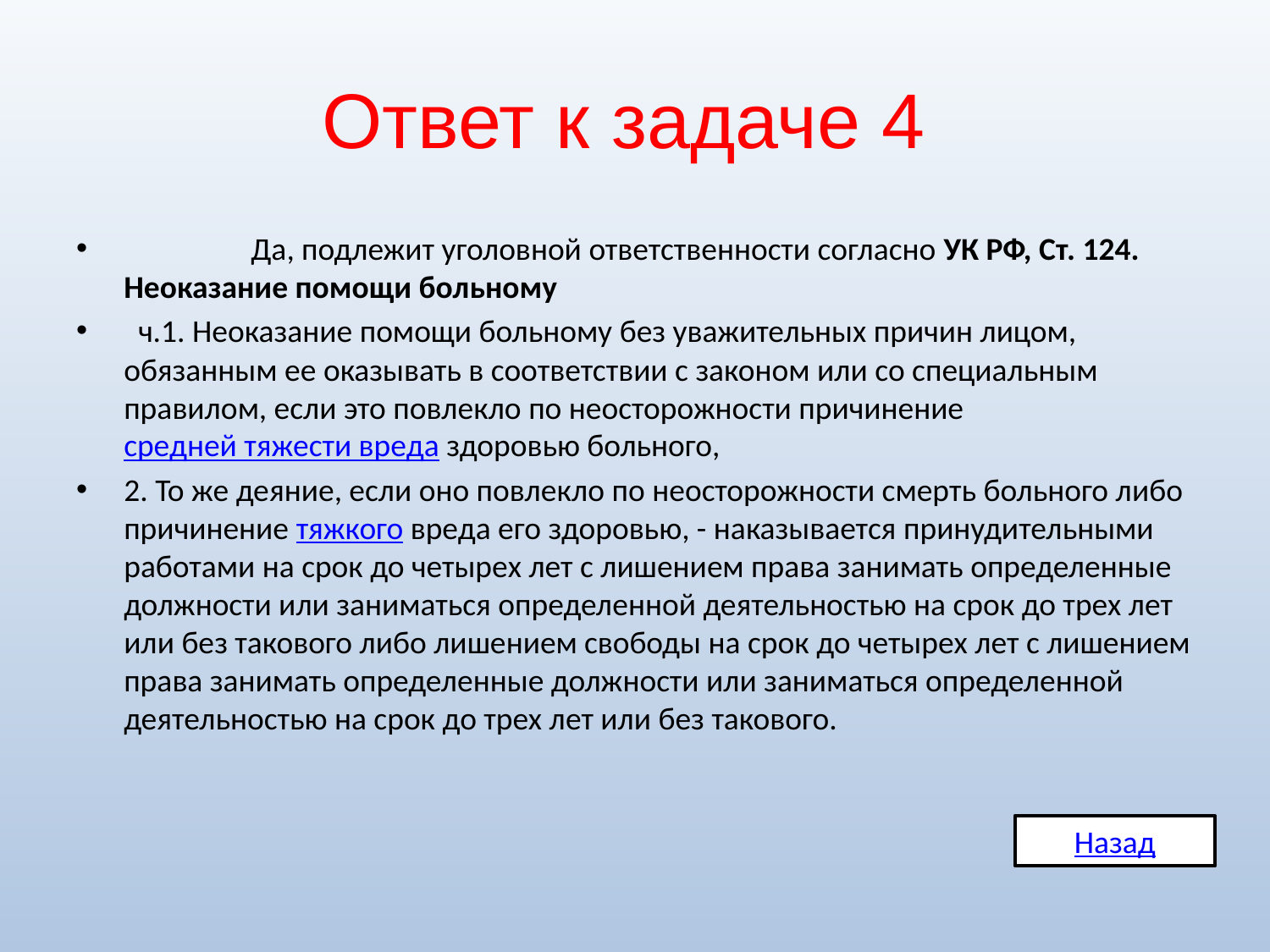

# Ответ к задаче 4
	Да, подлежит уголовной ответственности согласно УК РФ, Ст. 124. Неоказание помощи больному
  ч.1. Неоказание помощи больному без уважительных причин лицом, обязанным ее оказывать в соответствии с законом или со специальным правилом, если это повлекло по неосторожности причинение средней тяжести вреда здоровью больного,
2. То же деяние, если оно повлекло по неосторожности смерть больного либо причинение тяжкого вреда его здоровью, - наказывается принудительными работами на срок до четырех лет с лишением права занимать определенные должности или заниматься определенной деятельностью на срок до трех лет или без такового либо лишением свободы на срок до четырех лет с лишением права занимать определенные должности или заниматься определенной деятельностью на срок до трех лет или без такового.

Назад